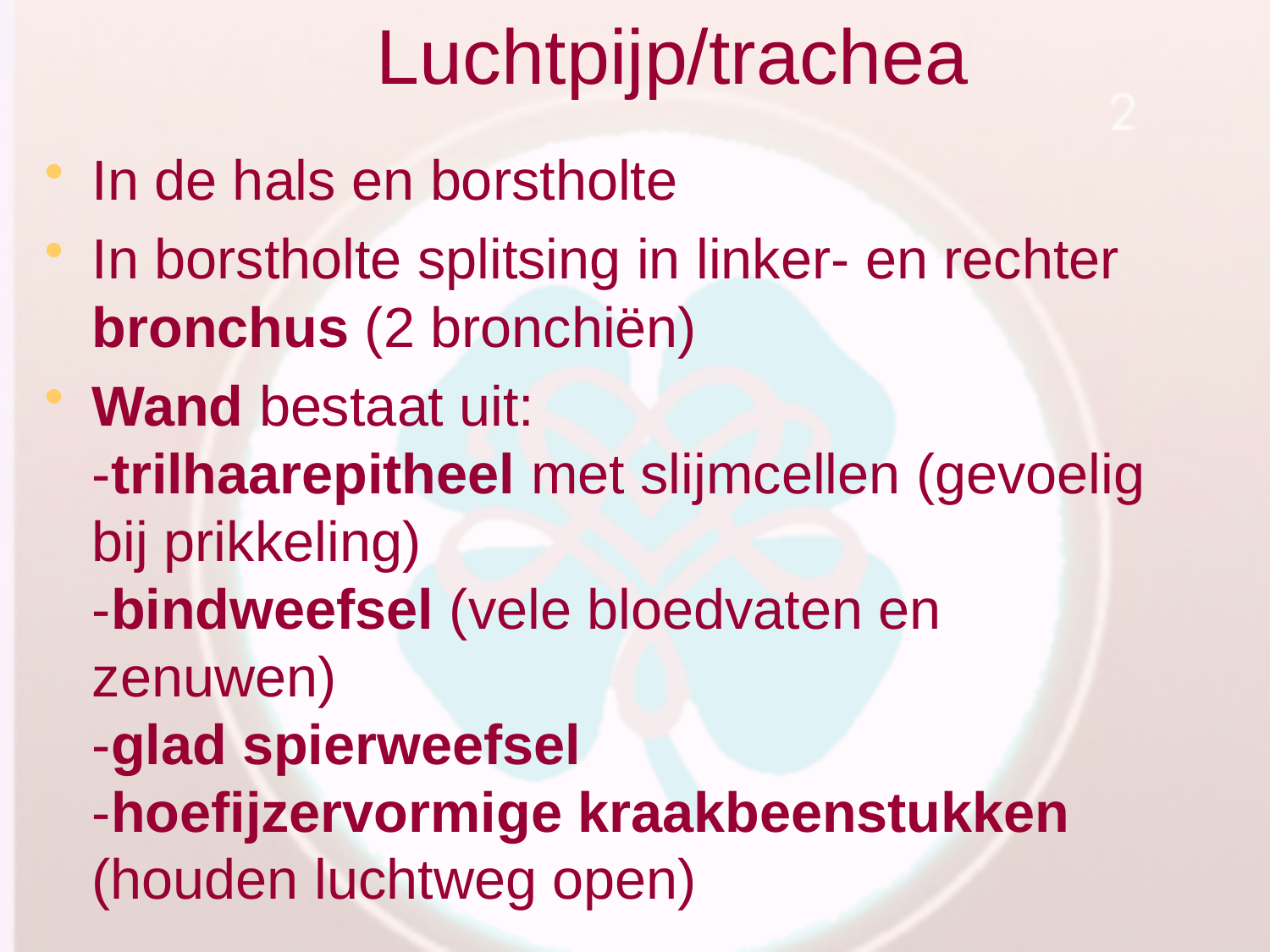

# Luchtpijp/trachea
In de hals en borstholte
In borstholte splitsing in linker- en rechter bronchus (2 bronchiën)
Wand bestaat uit:
-trilhaarepitheel met slijmcellen (gevoelig bij prikkeling)
-bindweefsel (vele bloedvaten en zenuwen)
-glad spierweefsel
-hoefijzervormige kraakbeenstukken (houden luchtweg open)